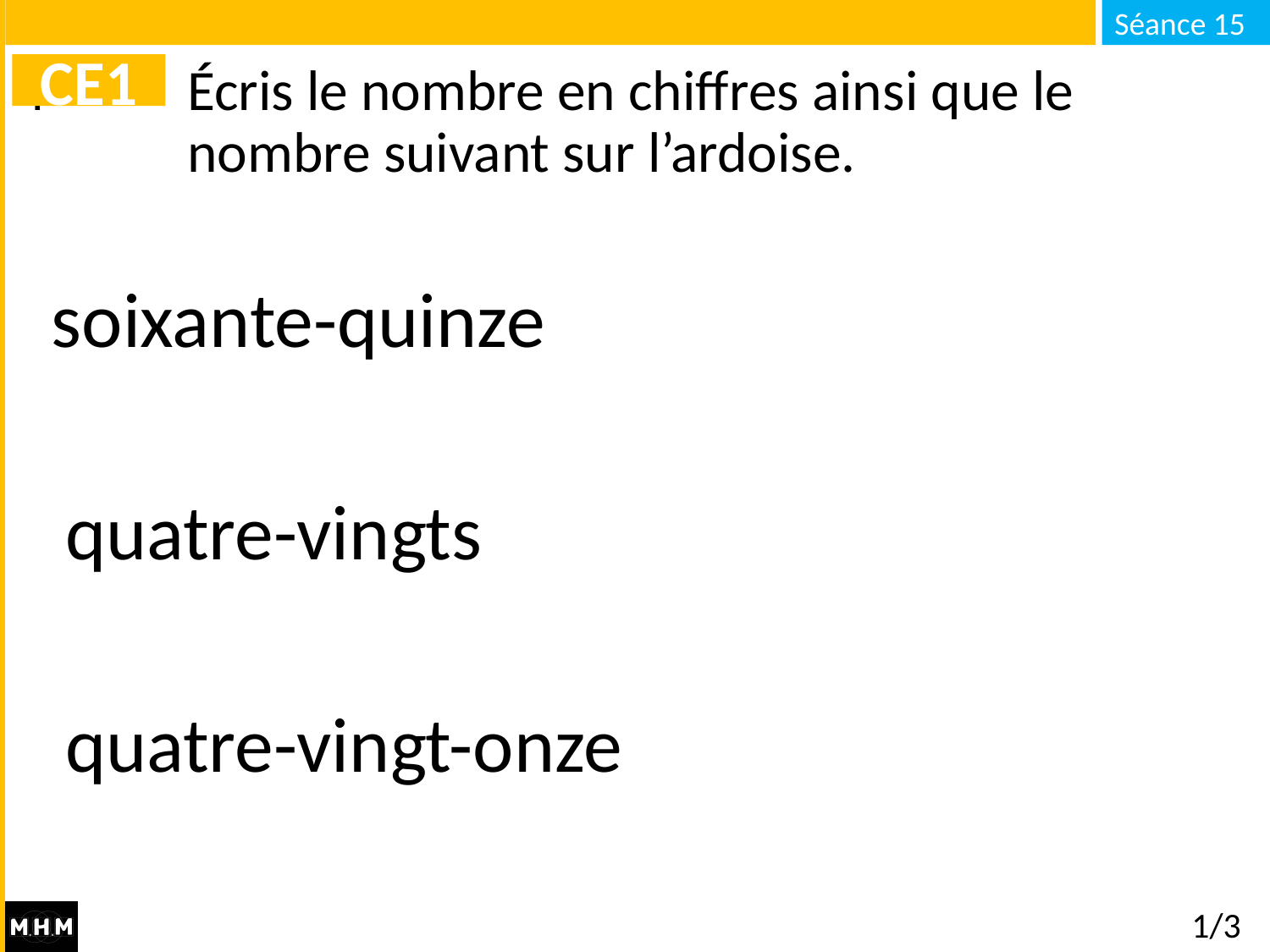

CE1
# Écris le nombre en chiffres ainsi que le nombre suivant sur l’ardoise.
soixante-quinze
quatre-vingts
quatre-vingt-onze
1/3